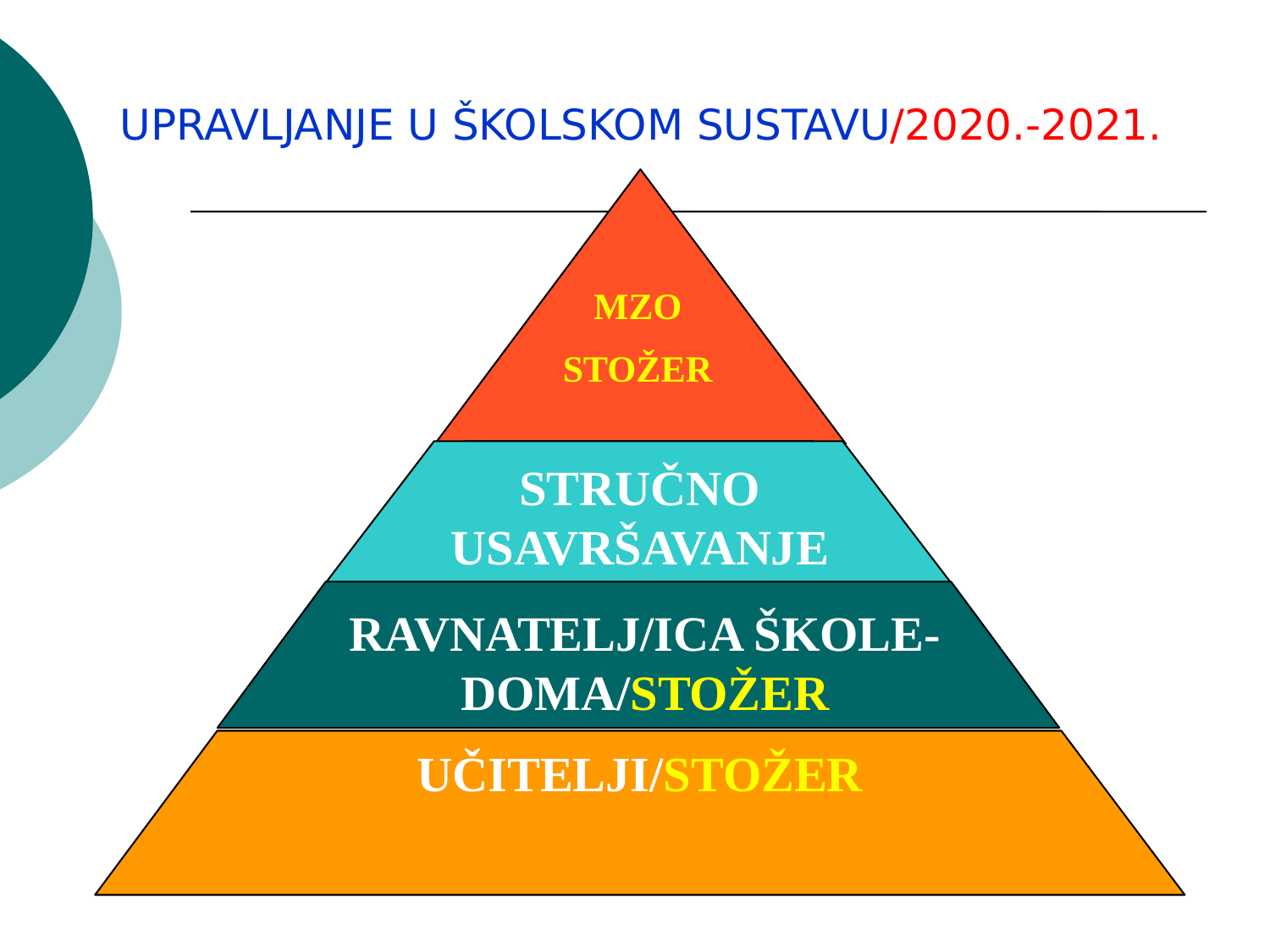

UPRAVLJANJE U ŠKOLSKOM SUSTAVU/2020.-2021.

MZO
STOŽER

STRUČNO USAVRŠAVANJE

RAVNATELJ/ICA ŠKOLE-DOMA/STOŽER

UČITELJI/STOŽER